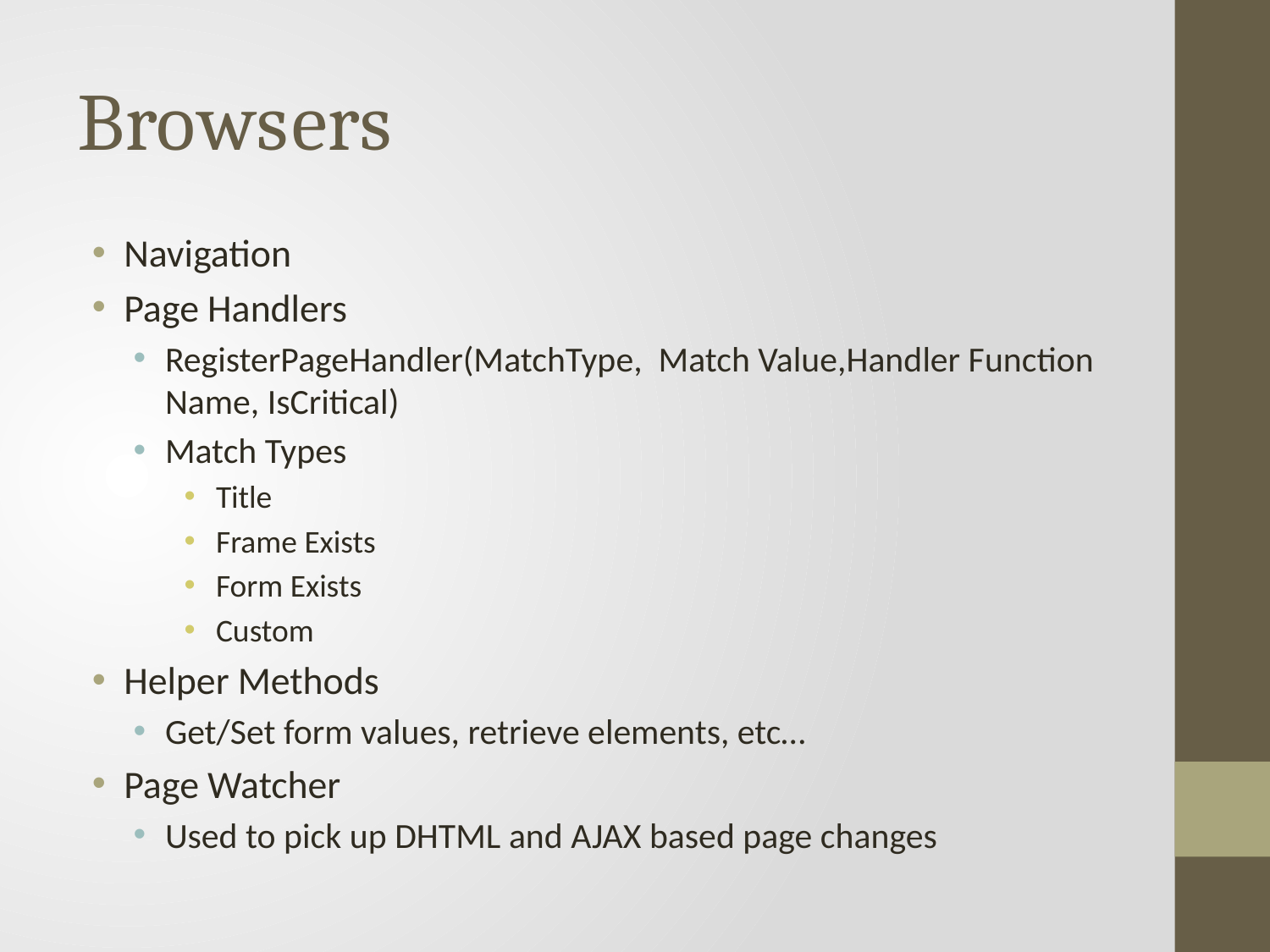

# Browsers
Navigation
Page Handlers
RegisterPageHandler(MatchType,  Match Value,Handler Function Name, IsCritical)
Match Types
Title
Frame Exists
Form Exists
Custom
Helper Methods
Get/Set form values, retrieve elements, etc…
Page Watcher
Used to pick up DHTML and AJAX based page changes